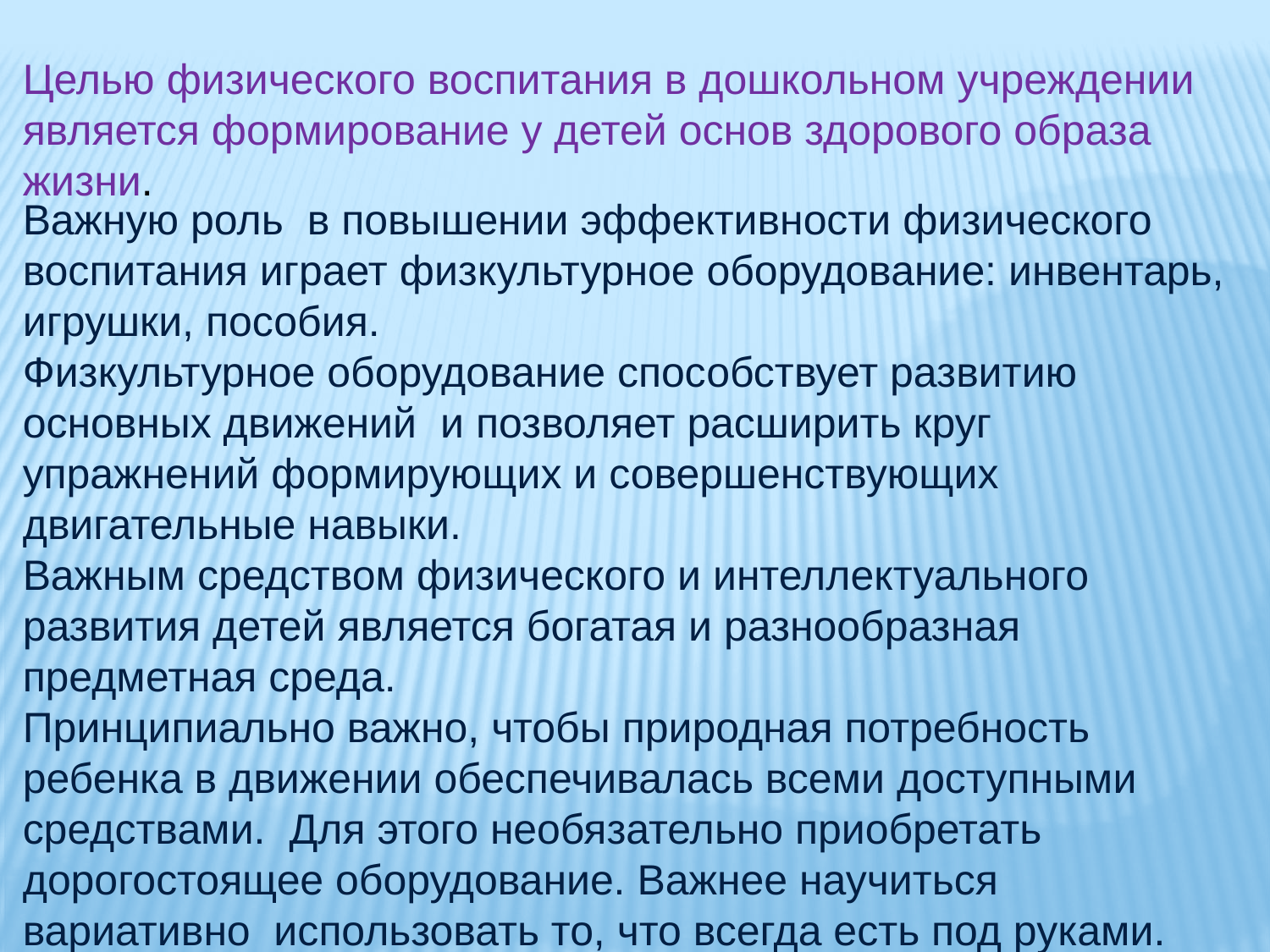

Целью физического воспитания в дошкольном учреждении  является формирование у детей основ здорового образа жизни.
Важную роль  в повышении эффективности физического воспитания играет физкультурное оборудование: инвентарь, игрушки, пособия.
Физкультурное оборудование способствует развитию основных движений  и позволяет расширить круг упражнений формирующих и совершенствующих двигательные навыки.
Важным средством физического и интеллектуального развития детей является богатая и разнообразная предметная среда.
Принципиально важно, чтобы природная потребность ребенка в движении обеспечивалась всеми доступными средствами.  Для этого необязательно приобретать дорогостоящее оборудование. Важнее научиться вариативно  использовать то, что всегда есть под руками.